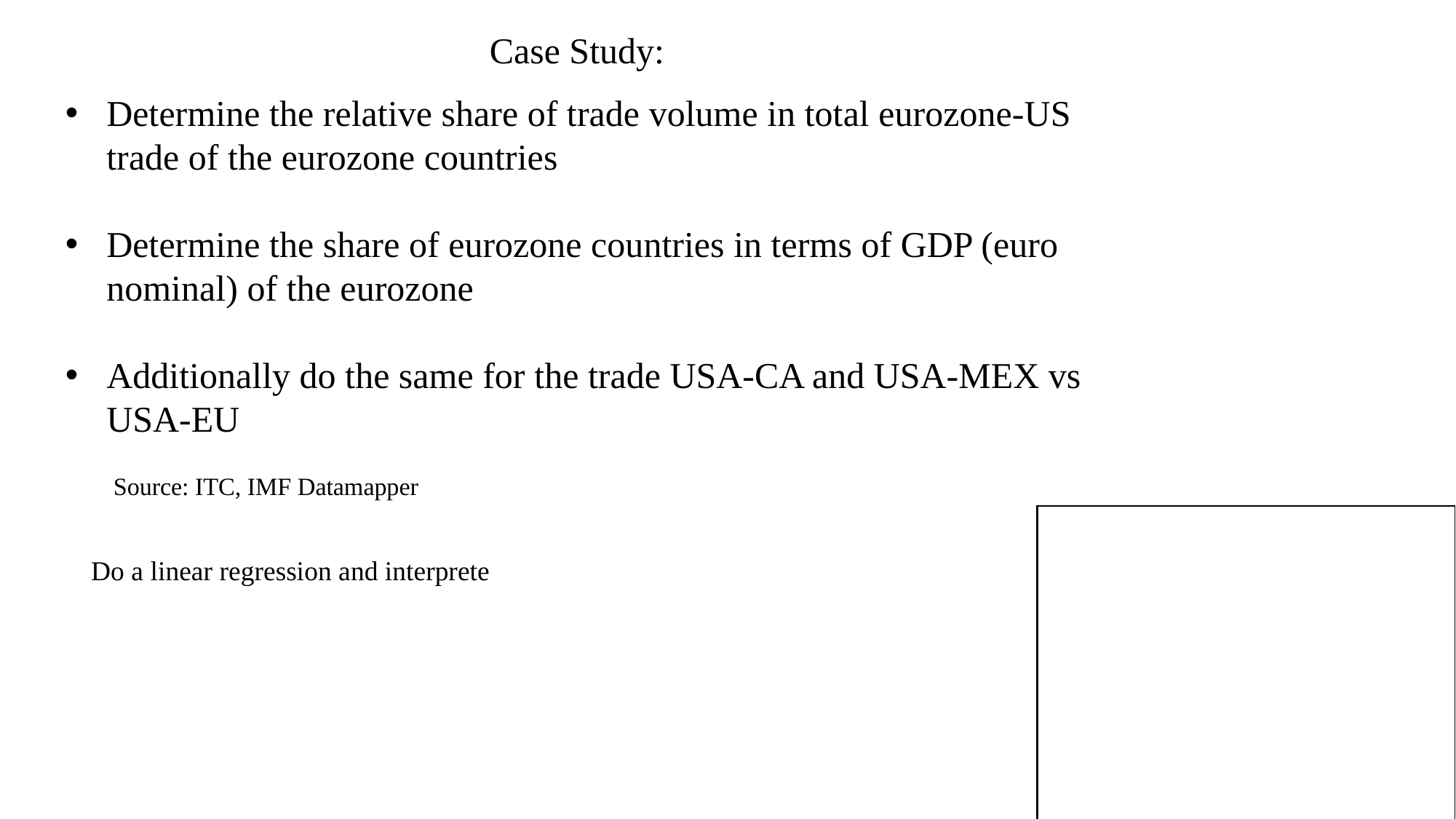

Case Study:

Determine the relative share of trade volume in total eurozone-US trade of the eurozone countries

Determine the share of eurozone countries in terms of GDP (euro nominal) of the eurozone

Additionally do the same for the trade USA-CA and USA-MEX vs USA-EU

Source: ITC, IMF Datamapper

Do a linear regression and interprete